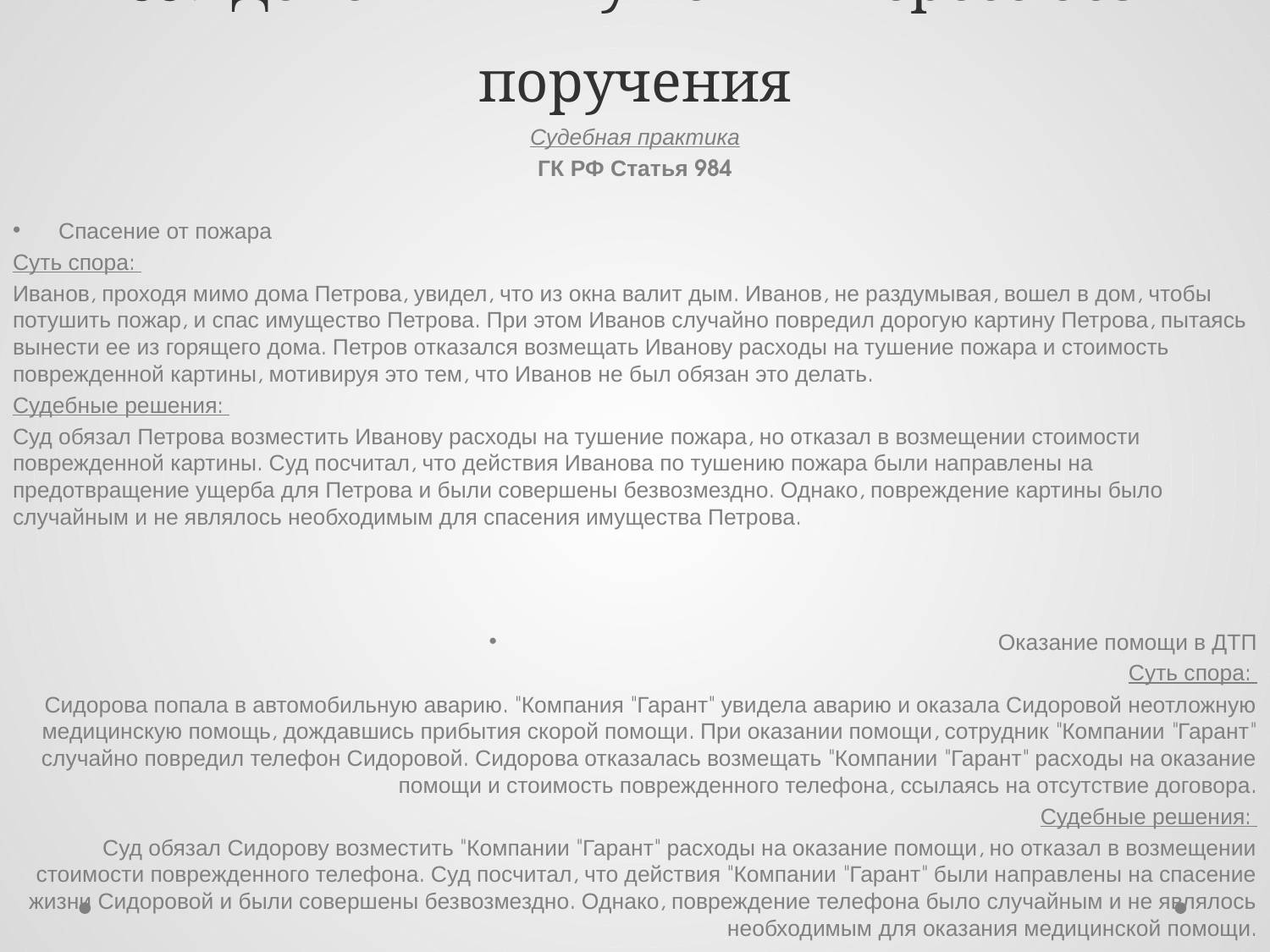

# 55.  Действия в чужом интересе без поручения
Судебная практика
ГК РФ Статья 984

Спасение от пожара
Суть спора:
Иванов, проходя мимо дома Петрова, увидел, что из окна валит дым. Иванов, не раздумывая, вошел в дом, чтобы потушить пожар, и спас имущество Петрова. При этом Иванов случайно повредил дорогую картину Петрова, пытаясь вынести ее из горящего дома. Петров отказался возмещать Иванову расходы на тушение пожара и стоимость поврежденной картины, мотивируя это тем, что Иванов не был обязан это делать.
Судебные решения:
Суд обязал Петрова возместить Иванову расходы на тушение пожара, но отказал в возмещении стоимости поврежденной картины. Суд посчитал, что действия Иванова по тушению пожара были направлены на предотвращение ущерба для Петрова и были совершены безвозмездно. Однако, повреждение картины было случайным и не являлось необходимым для спасения имущества Петрова.

Оказание помощи в ДТП
 Суть спора:
Сидорова попала в автомобильную аварию. "Компания "Гарант" увидела аварию и оказала Сидоровой неотложную медицинскую помощь, дождавшись прибытия скорой помощи. При оказании помощи, сотрудник "Компании "Гарант" случайно повредил телефон Сидоровой. Сидорова отказалась возмещать "Компании "Гарант" расходы на оказание помощи и стоимость поврежденного телефона, ссылаясь на отсутствие договора.
Судебные решения:
Суд обязал Сидорову возместить "Компании "Гарант" расходы на оказание помощи, но отказал в возмещении стоимости поврежденного телефона. Суд посчитал, что действия "Компании "Гарант" были направлены на спасение жизни Сидоровой и были совершены безвозмездно. Однако, повреждение телефона было случайным и не являлось необходимым для оказания медицинской помощи.